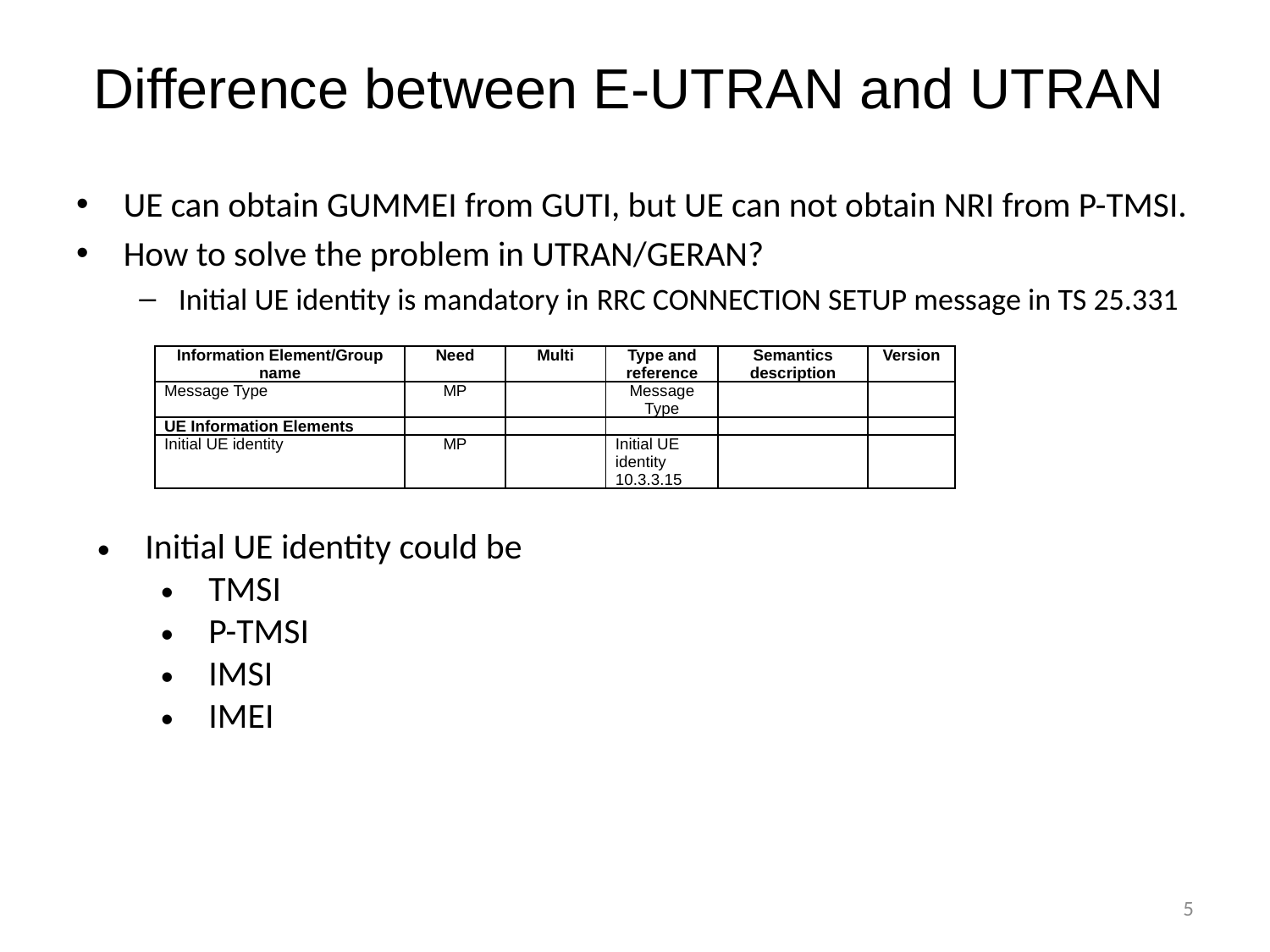

# Difference between E-UTRAN and UTRAN
UE can obtain GUMMEI from GUTI, but UE can not obtain NRI from P-TMSI.
How to solve the problem in UTRAN/GERAN?
Initial UE identity is mandatory in RRC CONNECTION SETUP message in TS 25.331

| Information Element/Group name | Need | Multi | Type and reference | Semantics description | Version |
| --- | --- | --- | --- | --- | --- |
| Message Type | MP |  | Message Type |  |  |
| UE Information Elements |  |  |  |  |  |
| Initial UE identity | MP |  | Initial UE identity 10.3.3.15 |  |  |
Initial UE identity could be
TMSI
P-TMSI
IMSI
IMEI

5